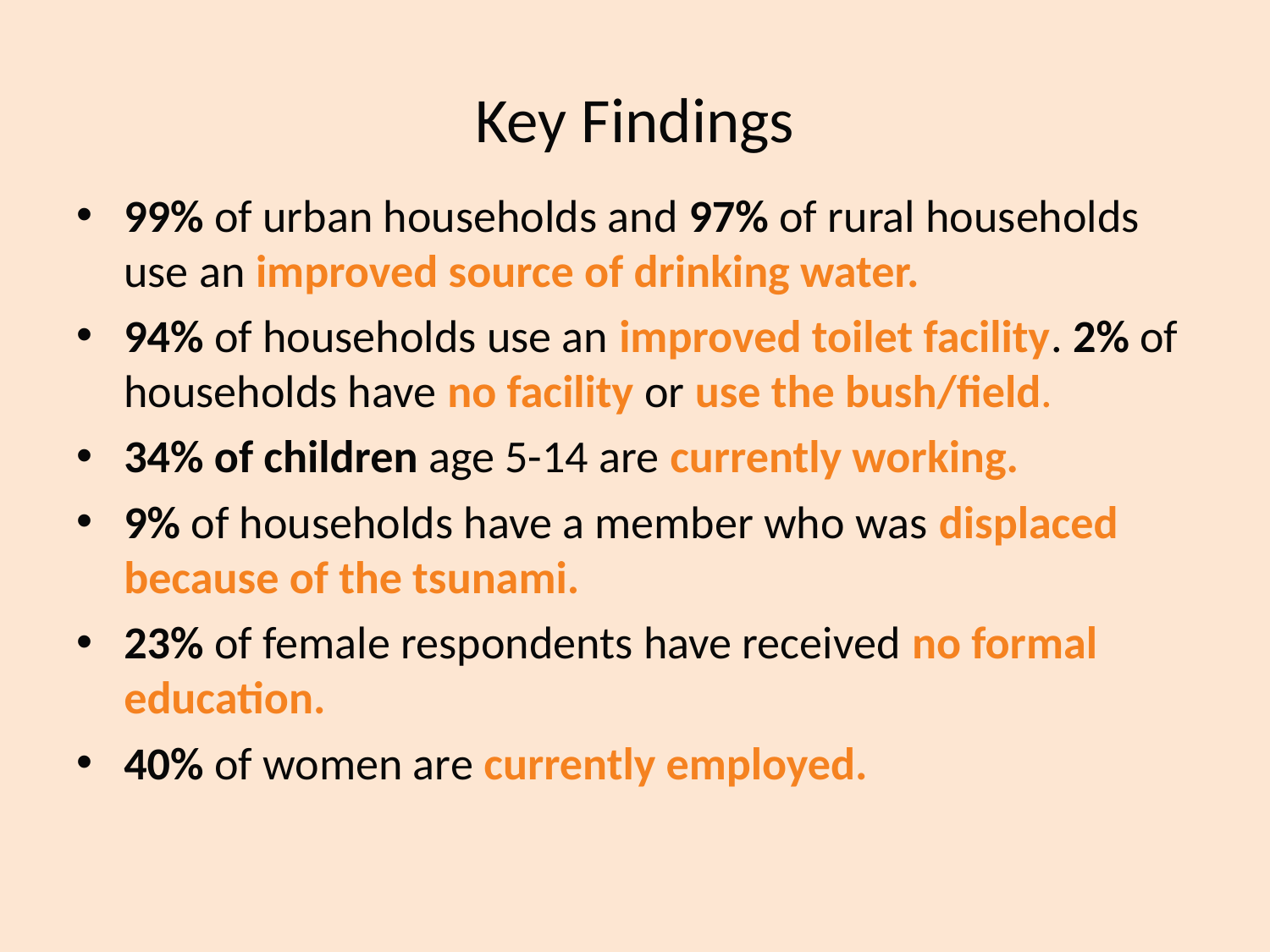

# Key Findings
99% of urban households and 97% of rural households use an improved source of drinking water.
94% of households use an improved toilet facility. 2% of households have no facility or use the bush/field.
34% of children age 5-14 are currently working.
9% of households have a member who was displaced because of the tsunami.
23% of female respondents have received no formal education.
40% of women are currently employed.